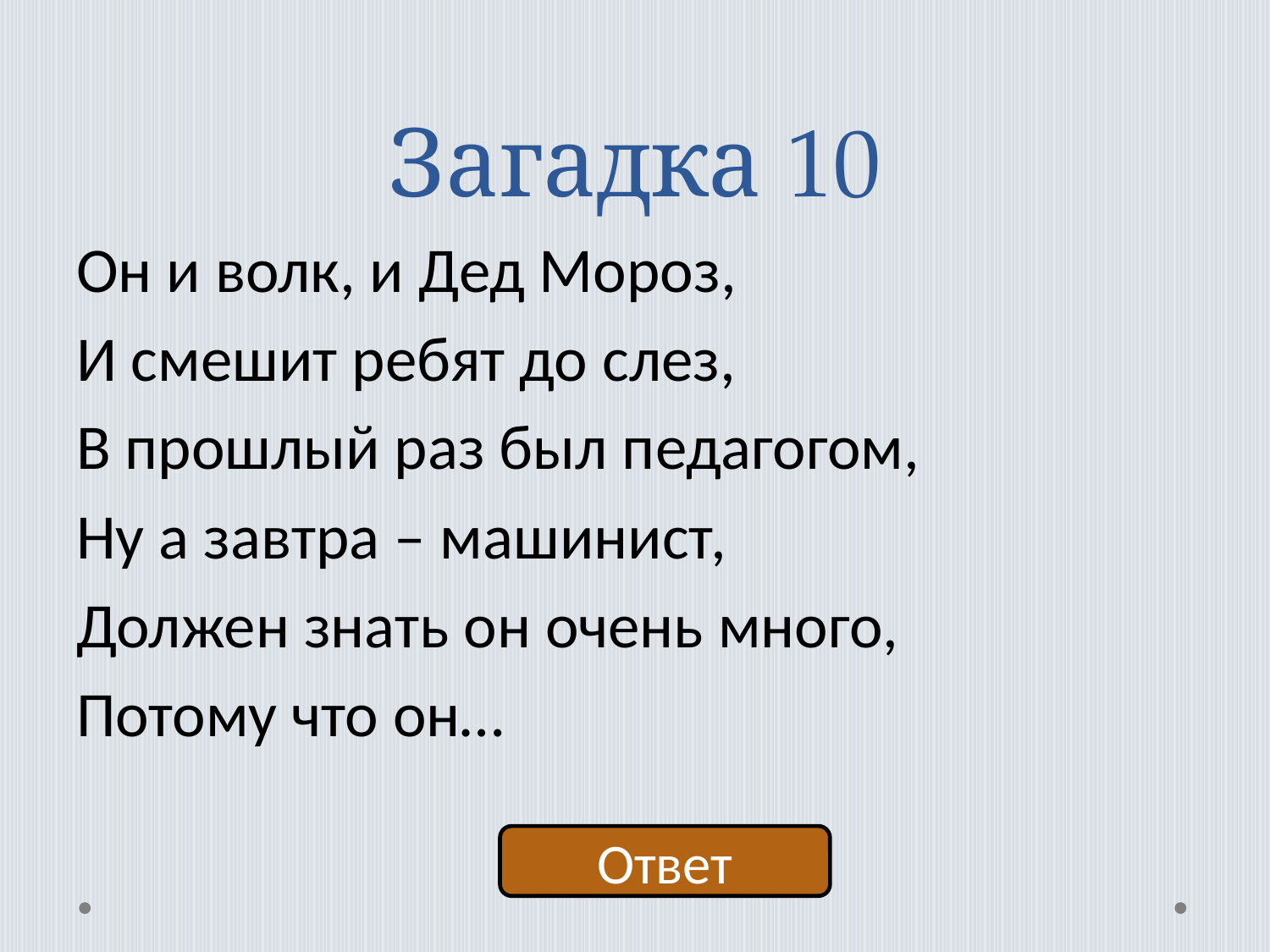

# Загадка 10
Он и волк, и Дед Мороз,
И смешит ребят до слез,
В прошлый раз был педагогом,
Ну а завтра – машинист,
Должен знать он очень много,
Потому что он…

Ответ